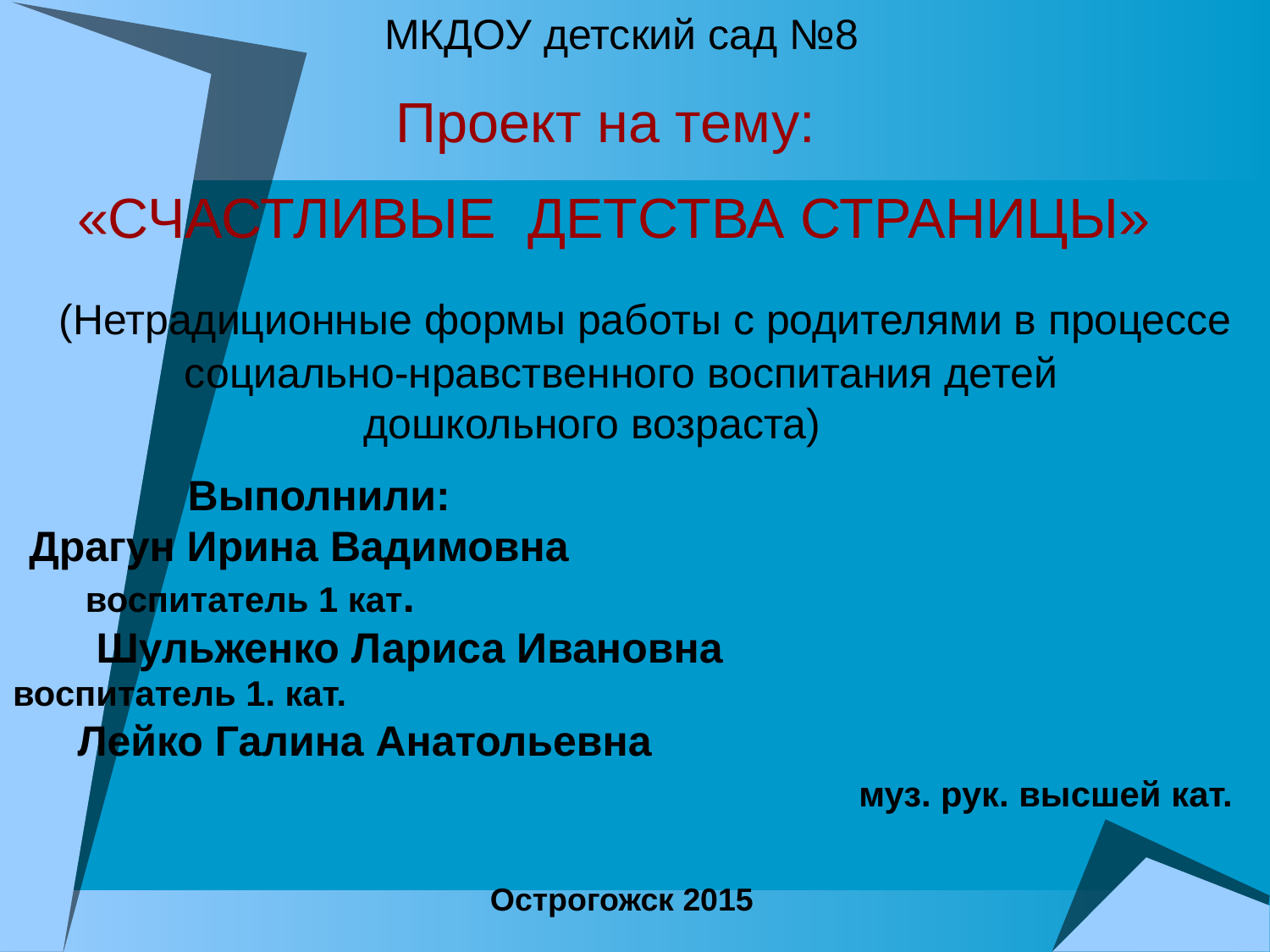

МКДОУ детский сад №8
Проект на тему:
«СЧАСТЛИВЫЕ  ДЕТСТВА СТРАНИЦЫ»
   (Нетрадиционные формы работы с родителями в процессе       социально-нравственного воспитания детей 	дошкольного возраста)
        Выполнили:                                                                   Драгун Ирина Вадимовна                                                         воспитатель 1 кат.                                                                      Шульженко Лариса Ивановна                                            воспитатель 1. кат.                                                                                                  Лейко Галина Анатольевна                                                                   муз. рук. высшей кат.

Острогожск 2015
t